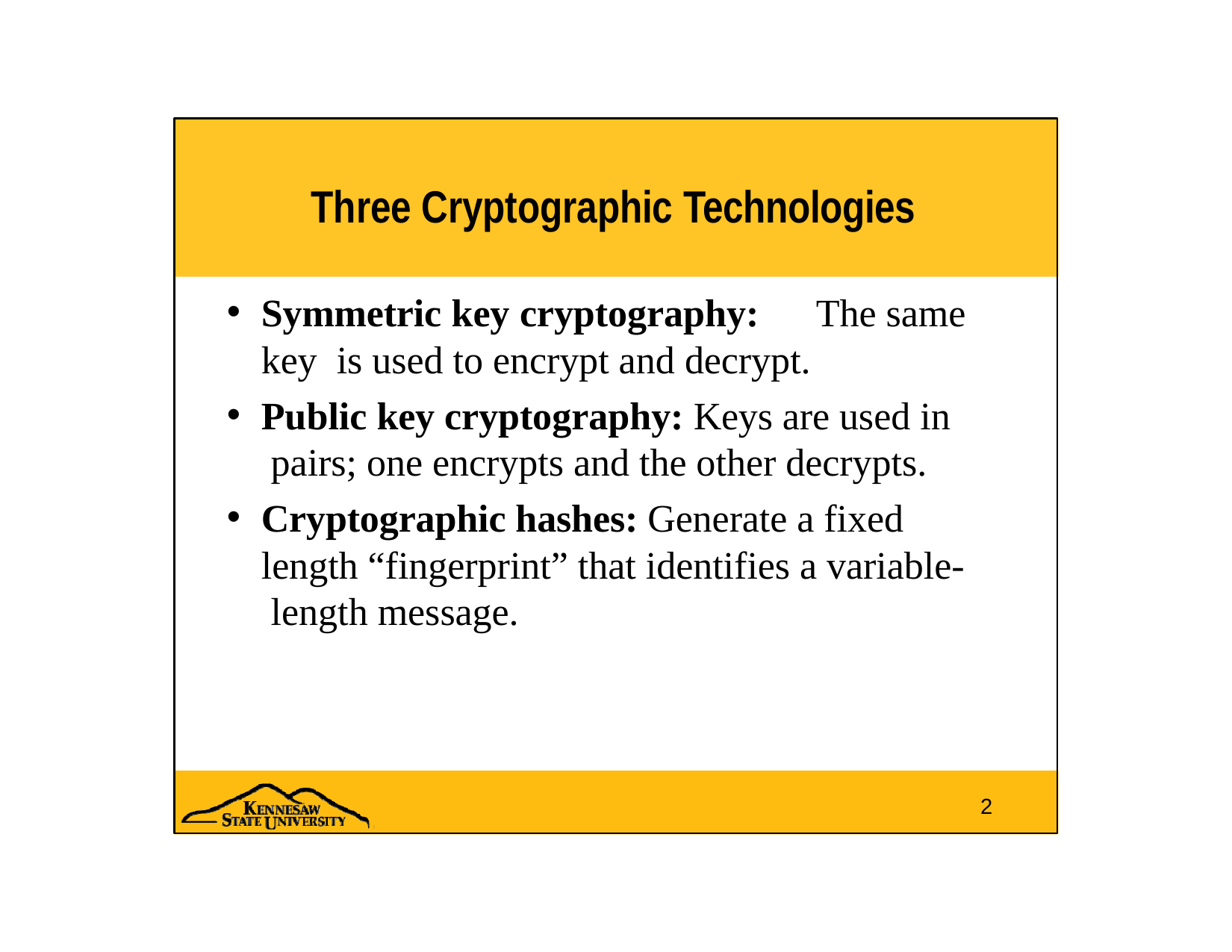

# Three Cryptographic Technologies
Symmetric key cryptography:	The same key  is used to encrypt and decrypt.
Public key cryptography: Keys are used in  pairs; one encrypts and the other decrypts.
Cryptographic hashes: Generate a fixed  length “fingerprint” that identifies a variable-  length message.

2